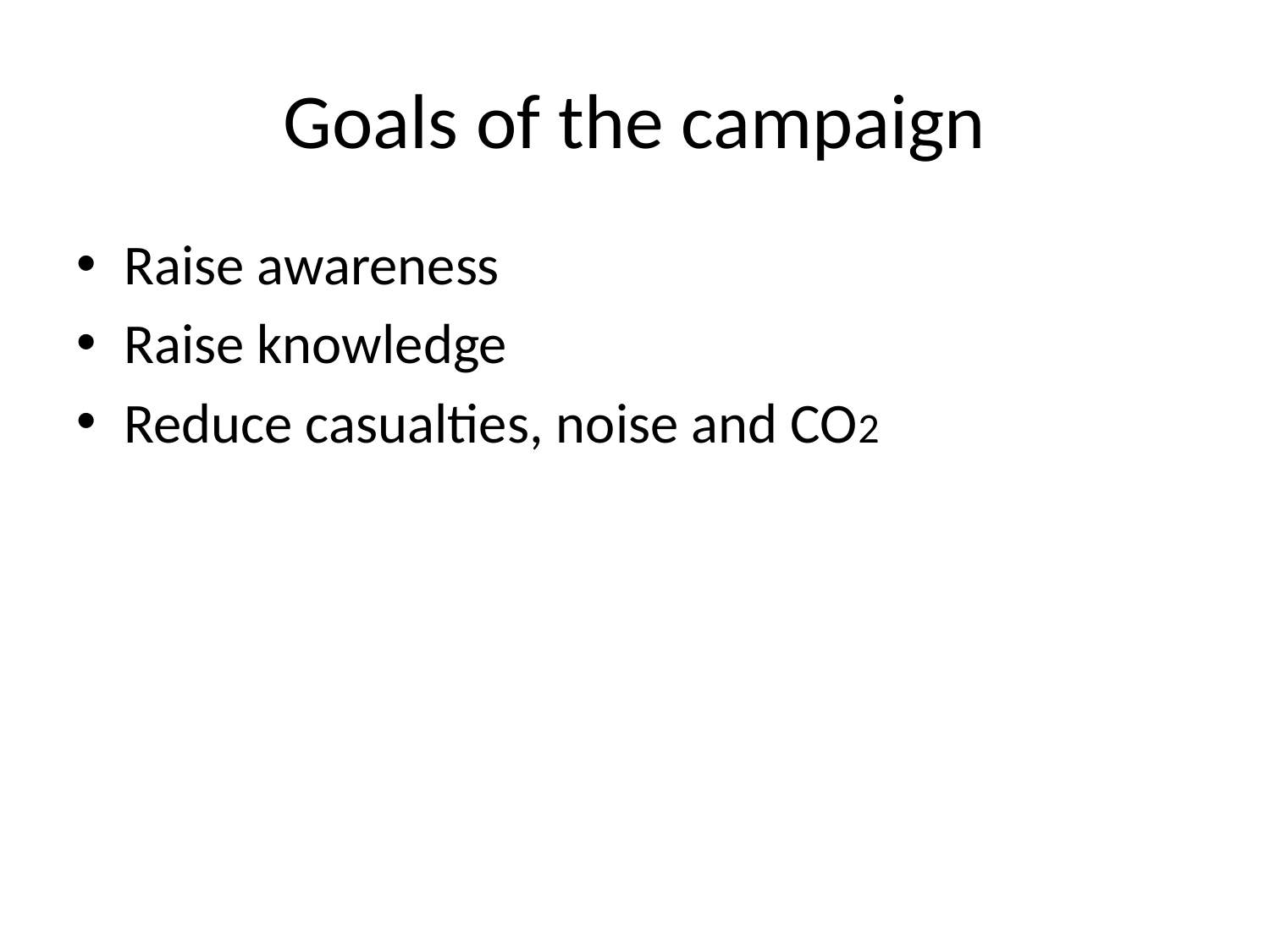

# Goals of the campaign
Raise awareness
Raise knowledge
Reduce casualties, noise and CO2